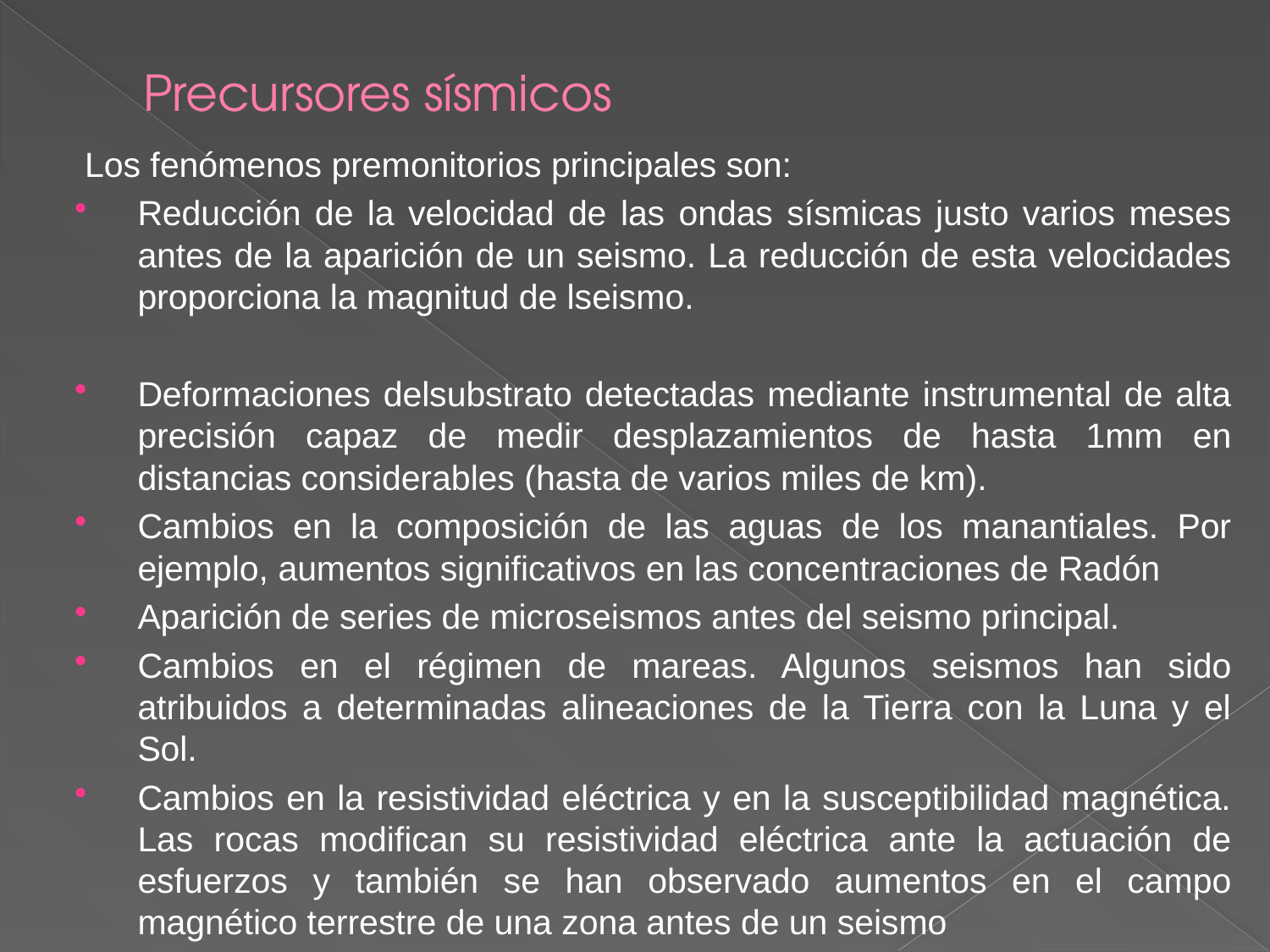

# Precursores sísmicos
Los fenómenos premonitorios principales son:
Reducción de la velocidad de las ondas sísmicas justo varios meses antes de la aparición de un seismo. La reducción de esta velocidades proporciona la magnitud de lseismo.

Deformaciones delsubstrato detectadas mediante instrumental de alta precisión capaz de medir desplazamientos de hasta 1mm en distancias considerables (hasta de varios miles de km).
Cambios en la composición de las aguas de los manantiales. Por ejemplo, aumentos significativos en las concentraciones de Radón
Aparición de series de microseismos antes del seismo principal.
Cambios en el régimen de mareas. Algunos seismos han sido atribuidos a determinadas alineaciones de la Tierra con la Luna y el Sol.
Cambios en la resistividad eléctrica y en la susceptibilidad magnética. Las rocas modifican su resistividad eléctrica ante la actuación de esfuerzos y también se han observado aumentos en el campo magnético terrestre de una zona antes de un seismo